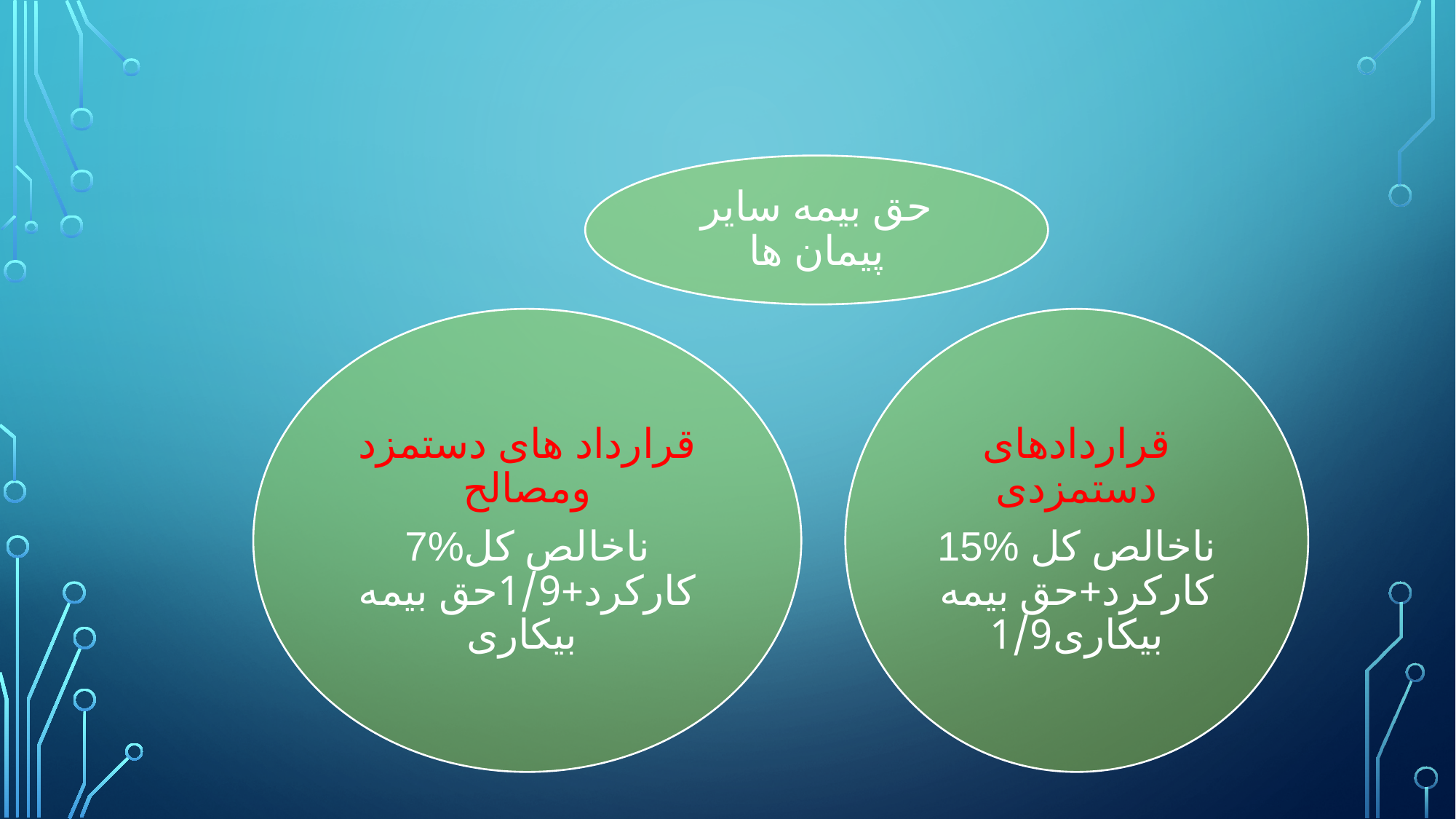

قرارداد های دستمزد ومصالح
7%ناخالص کل کارکرد+1/9حق بیمه بیکاری
حق بیمه سایر پیمان ها
قراردادهای دستمزدی
15% ناخالص کل کارکرد+حق بیمه بیکاری1/9